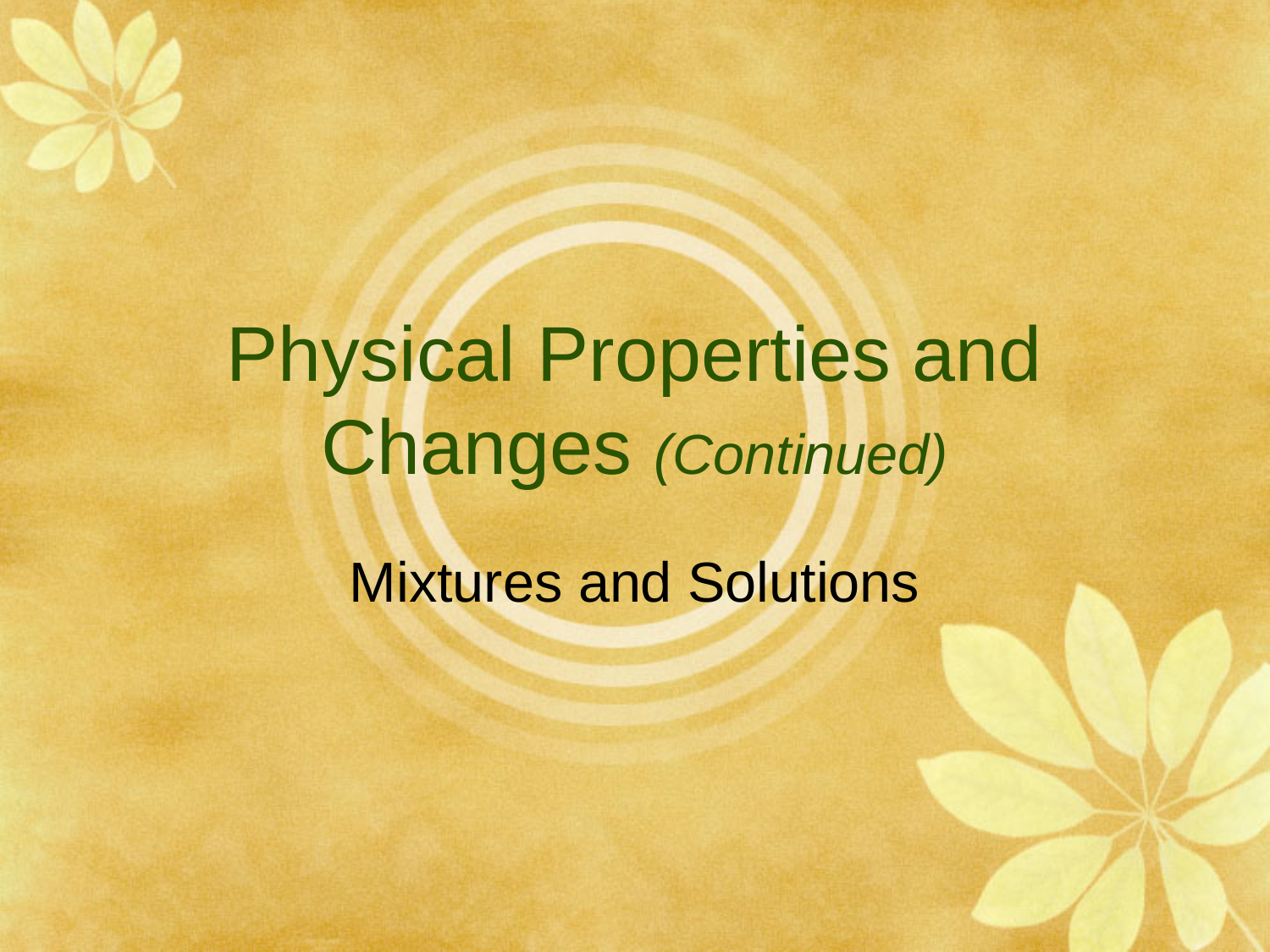

# Physical Properties and Changes (Continued)
Mixtures and Solutions